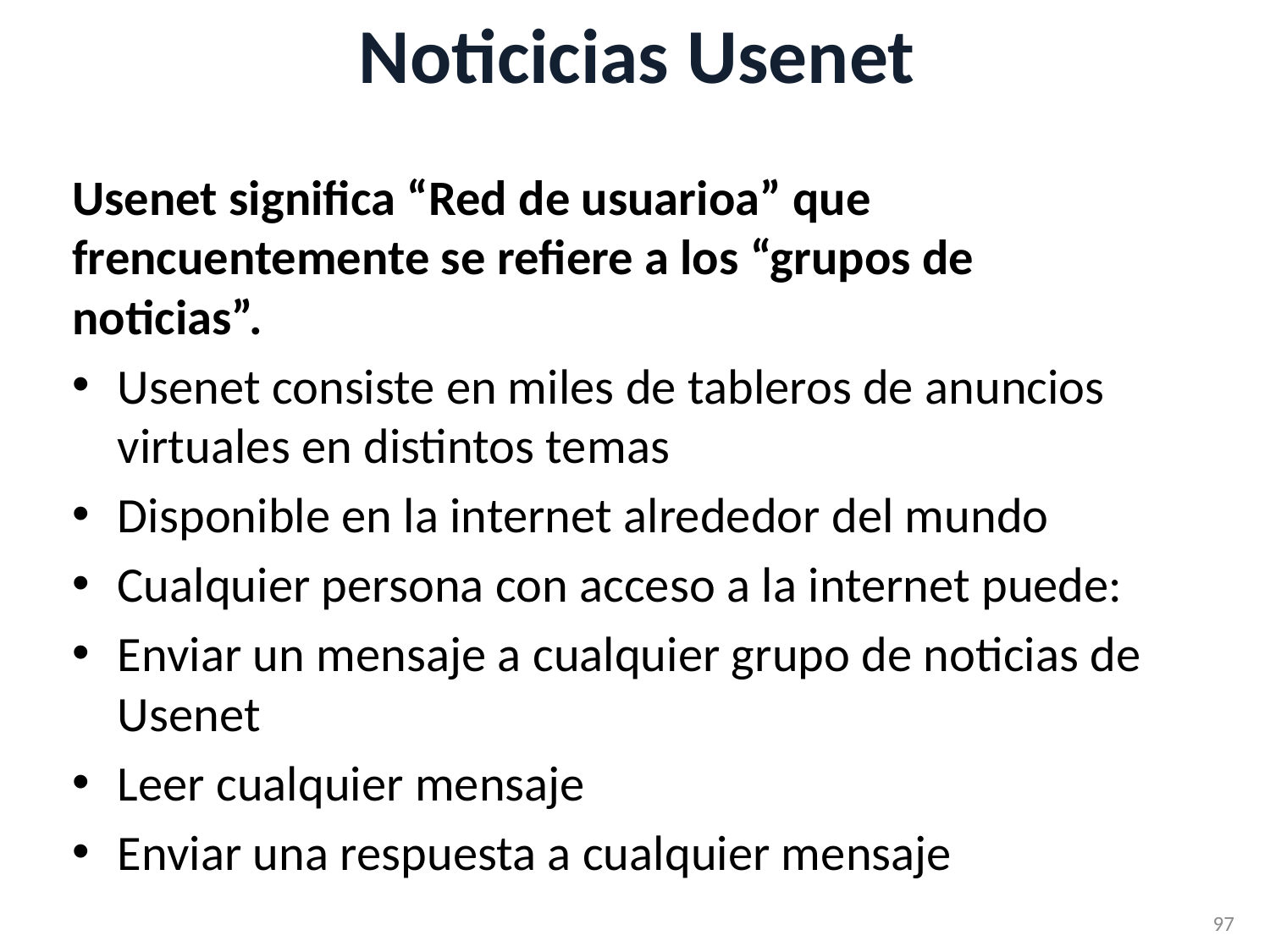

# Noticicias Usenet

Usenet significa “Red de usuarioa” que frencuentemente se refiere a los “grupos de noticias”.
Usenet consiste en miles de tableros de anuncios virtuales en distintos temas
Disponible en la internet alrededor del mundo
Cualquier persona con acceso a la internet puede:
Enviar un mensaje a cualquier grupo de noticias de Usenet
Leer cualquier mensaje
Enviar una respuesta a cualquier mensaje
97